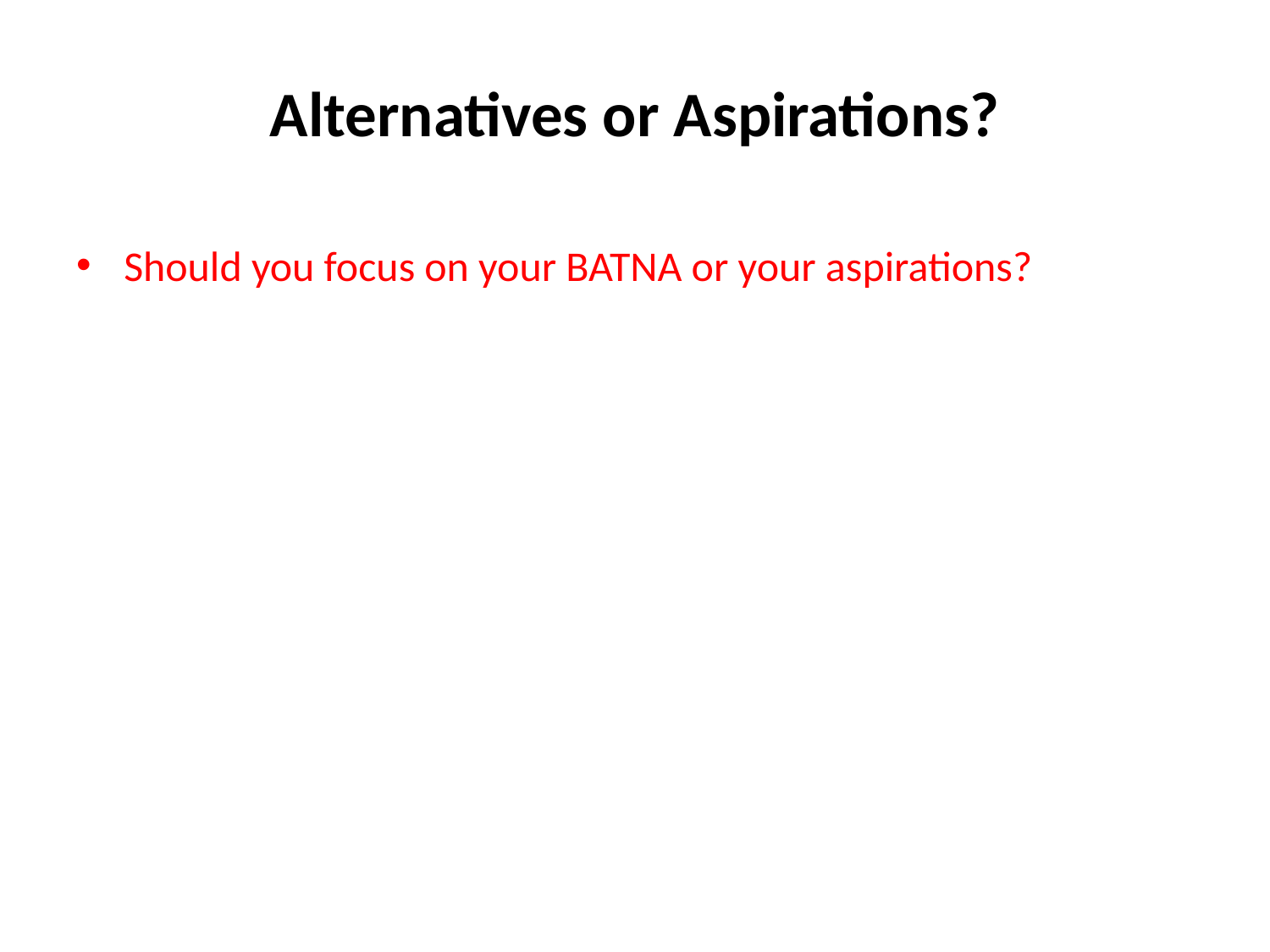

# Alternatives or Aspirations?
Should you focus on your BATNA or your aspirations?